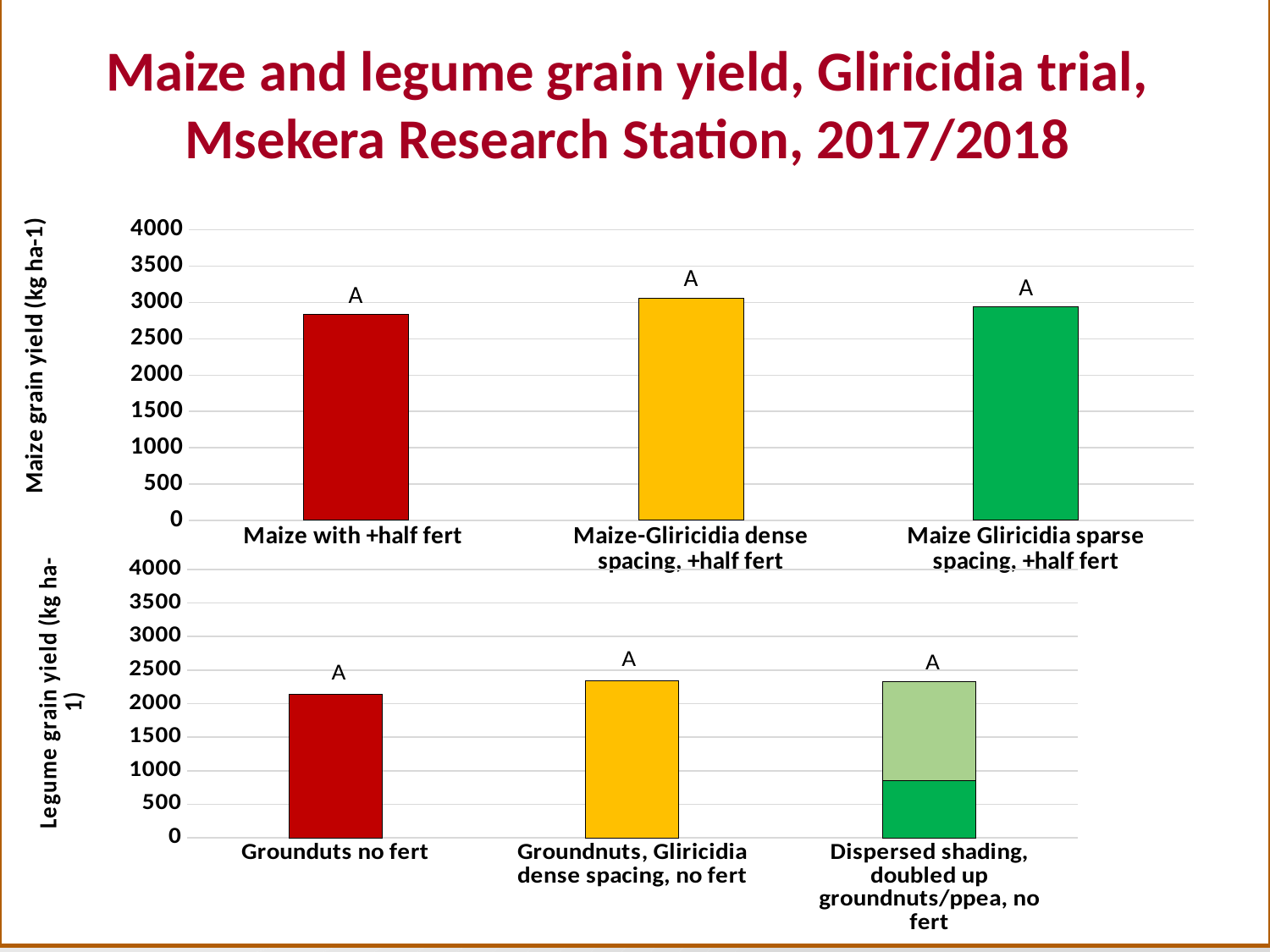

Maize and legume grain yield, Gliricidia trial, Msekera Research Station, 2017/2018

### Chart

| Category |  |
|---|---|
| Maize with +half fert  | 2832.4 |
| Maize-Gliricidia dense spacing, +half fert | 3055.0 |
| Maize Gliricidia sparse spacing, +half fert | 2936.6 |

### Chart

| Category |  |  |
|---|---|---|
| Grounduts no fert | 2142.4 | None |
| Groundnuts, Gliricidia dense spacing, no fert | 2336.4 | None |
| Dispersed shading, doubled up groundnuts/ppea, no fert | 848.3 | 1473.2284715726578 |